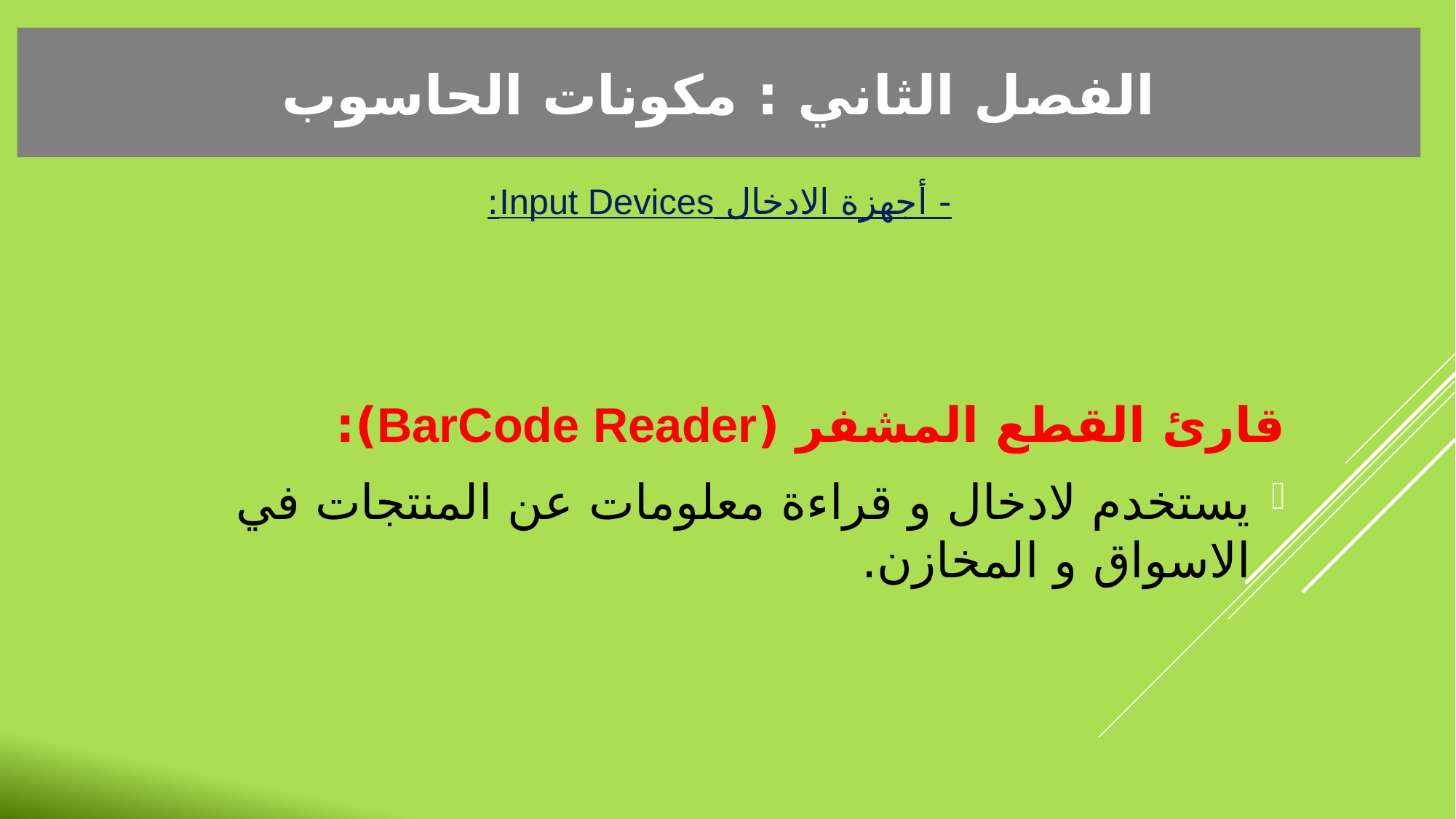

الفصل الثاني : مكونات الحاسوب
- أجهزة الادخال Input Devices:
قارئ القطع المشفر (BarCode Reader):
يستخدم لادخال و قراءة معلومات عن المنتجات في الاسواق و المخازن.